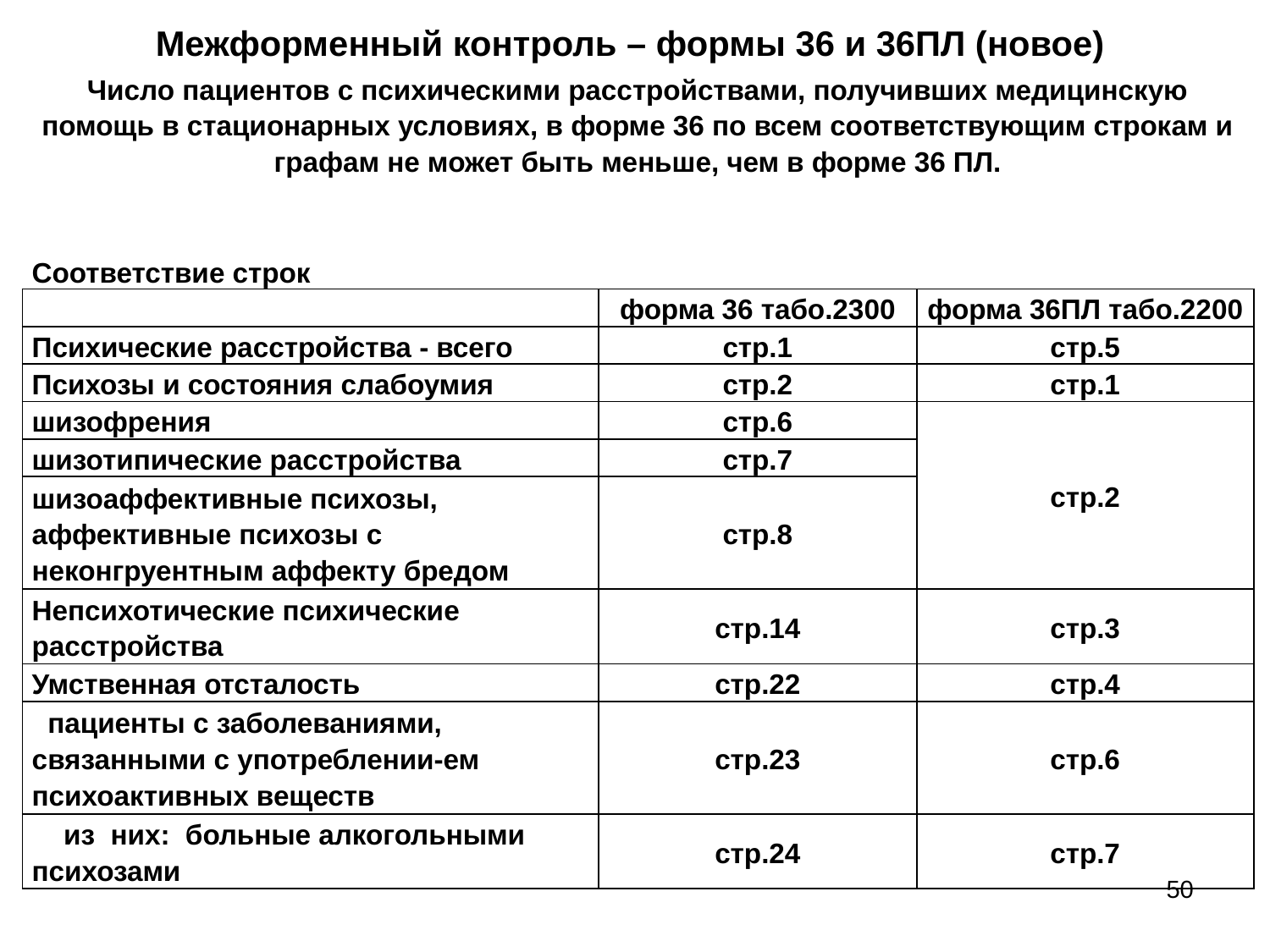

# Межформенный контроль – формы 36 и 36ПЛ (новое)
| Число пациентов с психическими расстройствами, получивших медицинскую помощь в стационарных условиях, в форме 36 по всем соответствующим строкам и графам не может быть меньше, чем в форме 36 ПЛ. |  |  |
| --- | --- | --- |
|  |  |  |
| Соответствие строк |  |  |
|  | форма 36 табо.2300 | форма 36ПЛ табо.2200 |
| Психические расстройства - всего | стр.1 | стр.5 |
| Психозы и состояния слабоумия | стр.2 | стр.1 |
| шизофрения | стр.6 | стр.2 |
| шизотипические расстройства | стр.7 |  |
| шизоаффективные психозы, аффективные психозы с неконгруентным аффекту бредом | стр.8 |  |
| Непсихотические психические расстройства | стр.14 | стр.3 |
| Умственная отсталость | стр.22 | стр.4 |
| пациенты с заболеваниями, связанными с употреблении-ем психоактивных веществ | стр.23 | стр.6 |
| из них: больные алкогольными психозами | стр.24 | стр.7 |
50